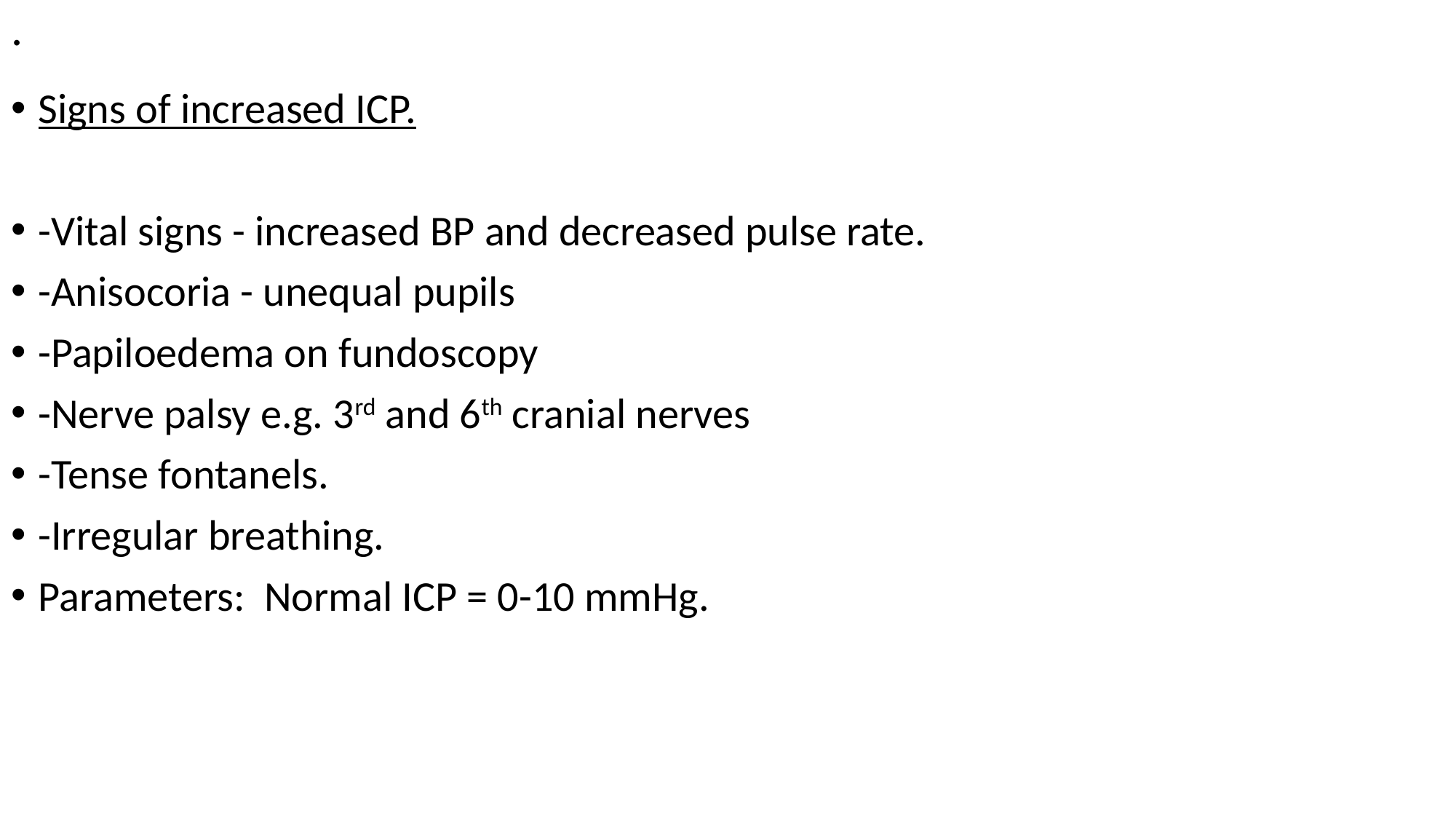

# .
Signs of increased ICP.

-Vital signs - increased BP and decreased pulse rate.
-Anisocoria - unequal pupils
-Papiloedema on fundoscopy
-Nerve palsy e.g. 3rd and 6th cranial nerves
-Tense fontanels.
-Irregular breathing.
Parameters:  Normal ICP = 0-10 mmHg.